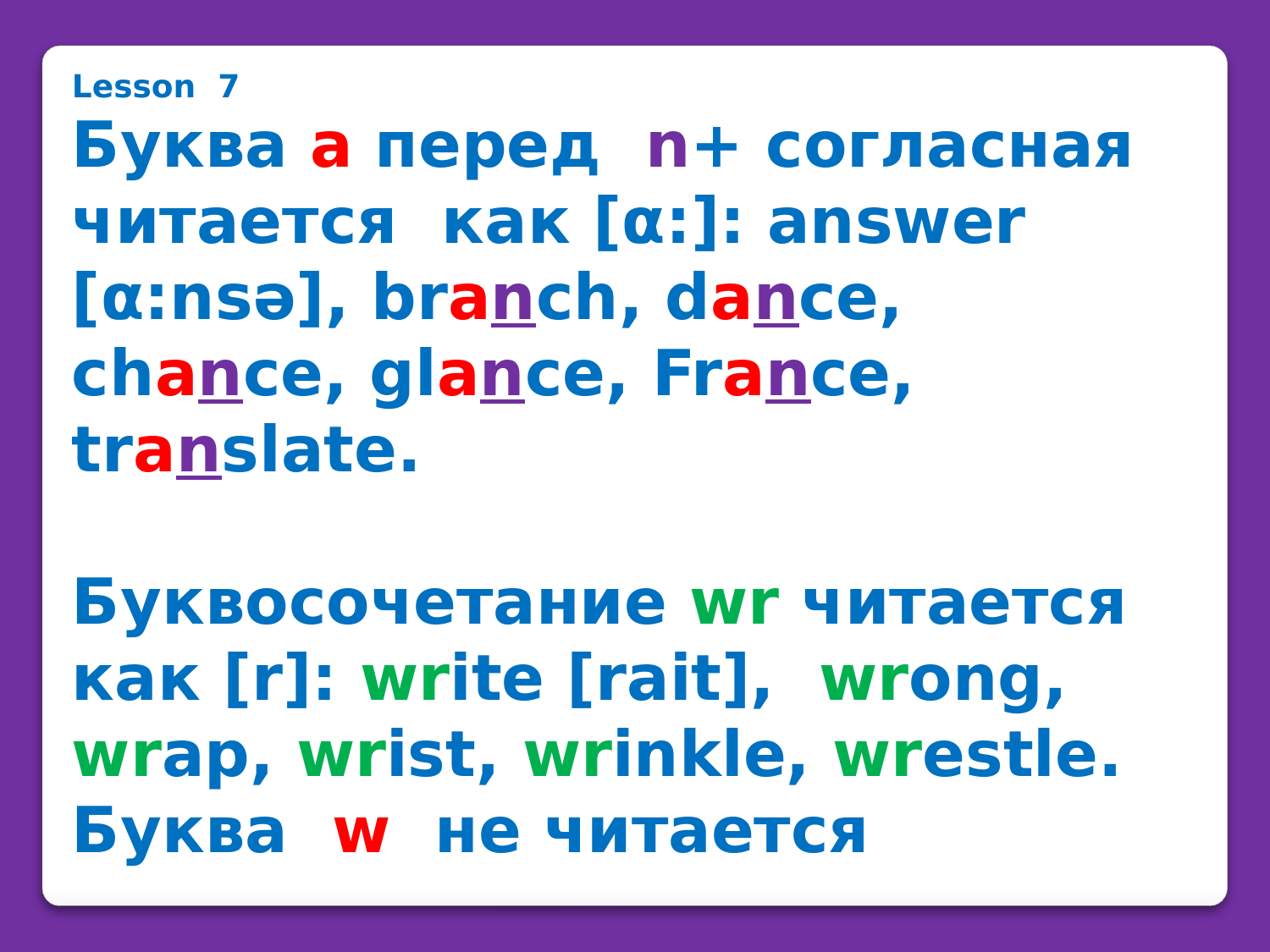

Lesson  7
Буква а перед  n+ согласная читается  как [α:]: answer
[α:nsə], branch, dance, chance, glance, France, translate.

Буквосочетание wr читается  как [r]: write [rait],  wrong, wrap, wrist, wrinkle, wrestle.
Буква  w  не читается